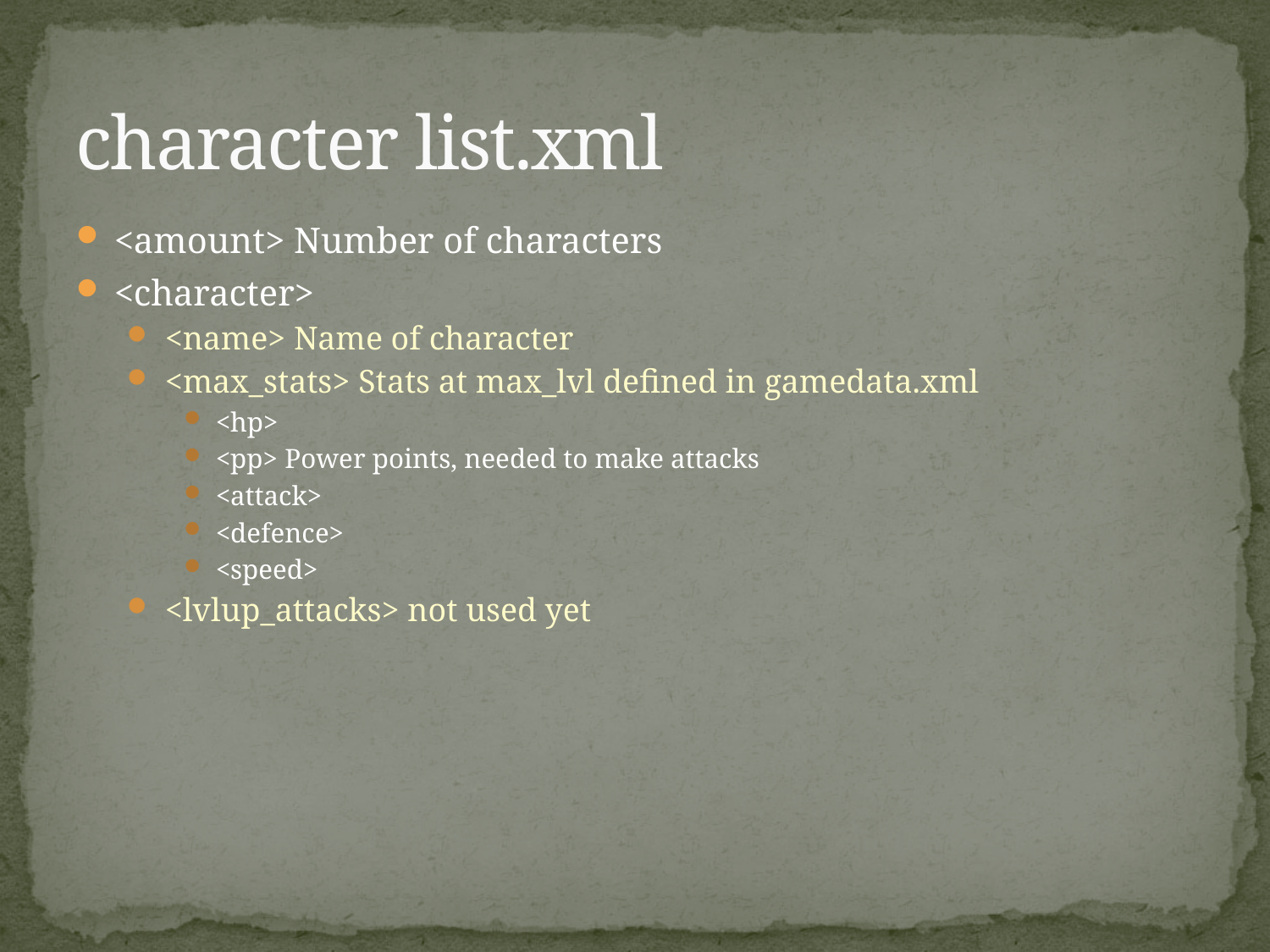

# character list.xml
<amount> Number of characters
<character>
<name> Name of character
<max_stats> Stats at max_lvl defined in gamedata.xml
<hp>
<pp> Power points, needed to make attacks
<attack>
<defence>
<speed>
<lvlup_attacks> not used yet